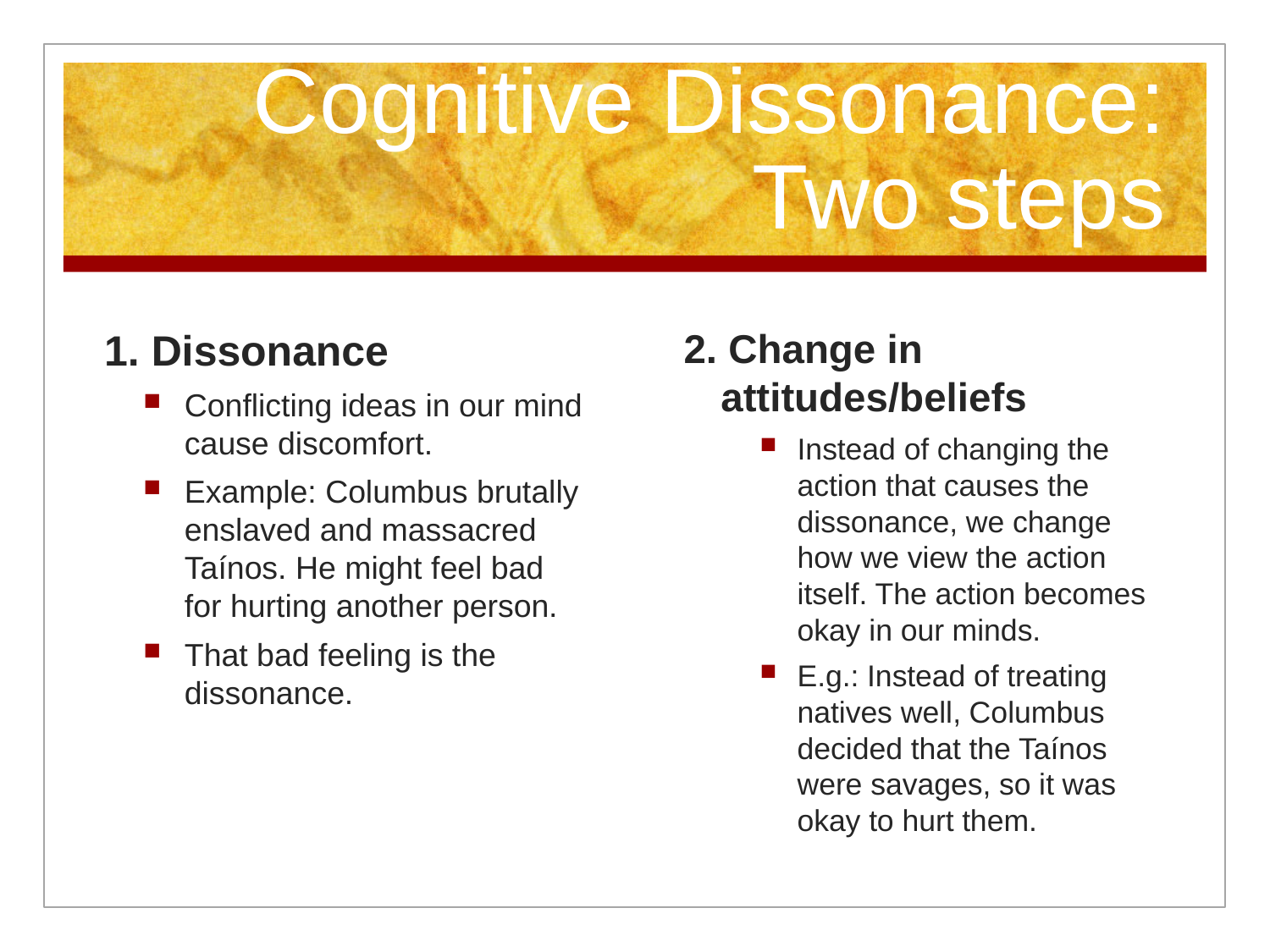

# Cognitive Dissonance: Two steps
1. Dissonance
Conflicting ideas in our mind cause discomfort.
Example: Columbus brutally enslaved and massacred Taínos. He might feel bad for hurting another person.
That bad feeling is the dissonance.
2. Change in attitudes/beliefs
Instead of changing the action that causes the dissonance, we change how we view the action itself. The action becomes okay in our minds.
E.g.: Instead of treating natives well, Columbus decided that the Taínos were savages, so it was okay to hurt them.